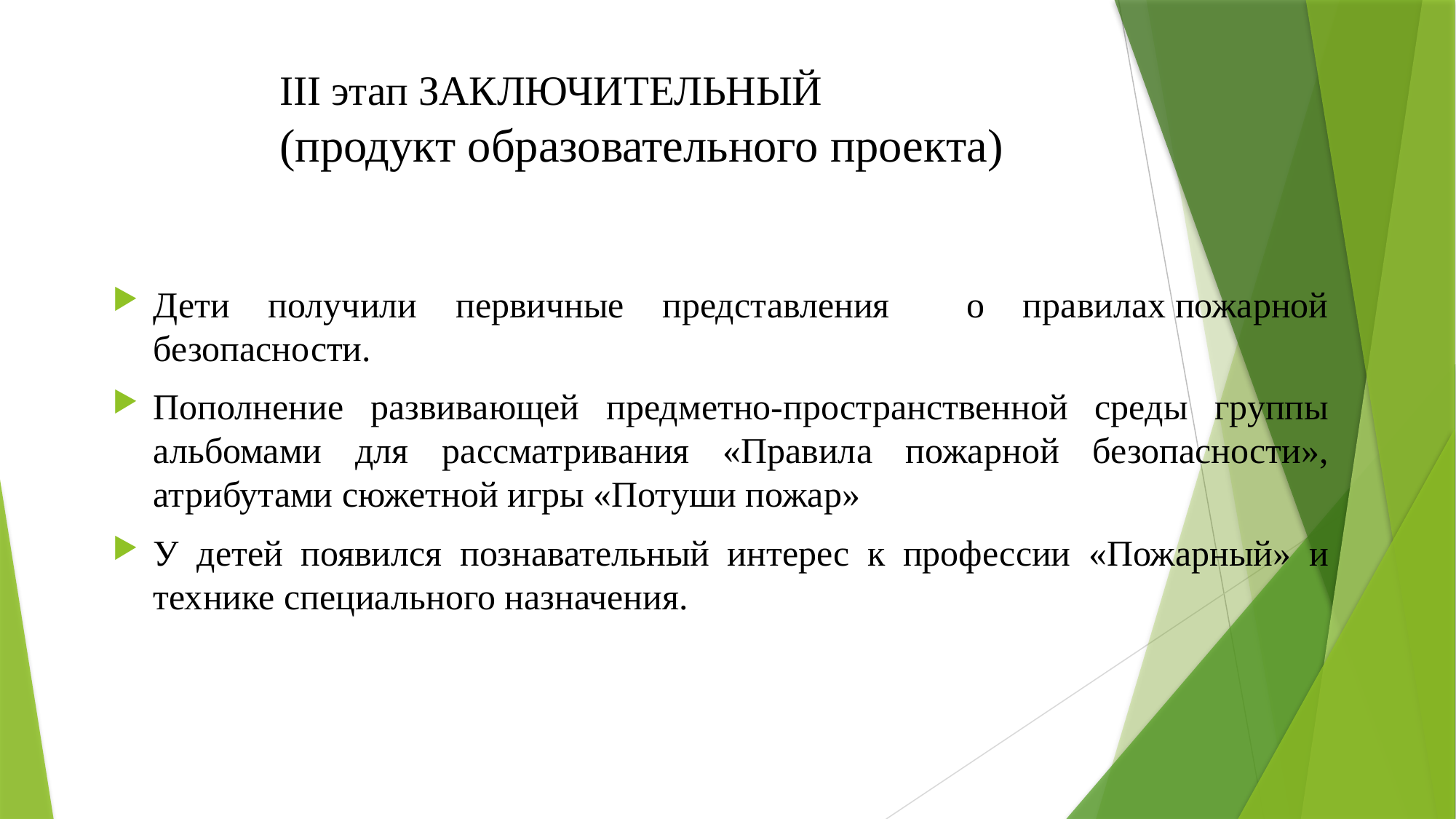

# III этап ЗАКЛЮЧИТЕЛЬНЫЙ (продукт образовательного проекта)
Дети получили первичные представления  о правилах пожарной безопасности.
Пополнение развивающей предметно-пространственной среды группы альбомами для рассматривания «Правила пожарной безопасности», атрибутами сюжетной игры «Потуши пожар»
У детей появился познавательный интерес к профессии «Пожарный» и технике специального назначения.